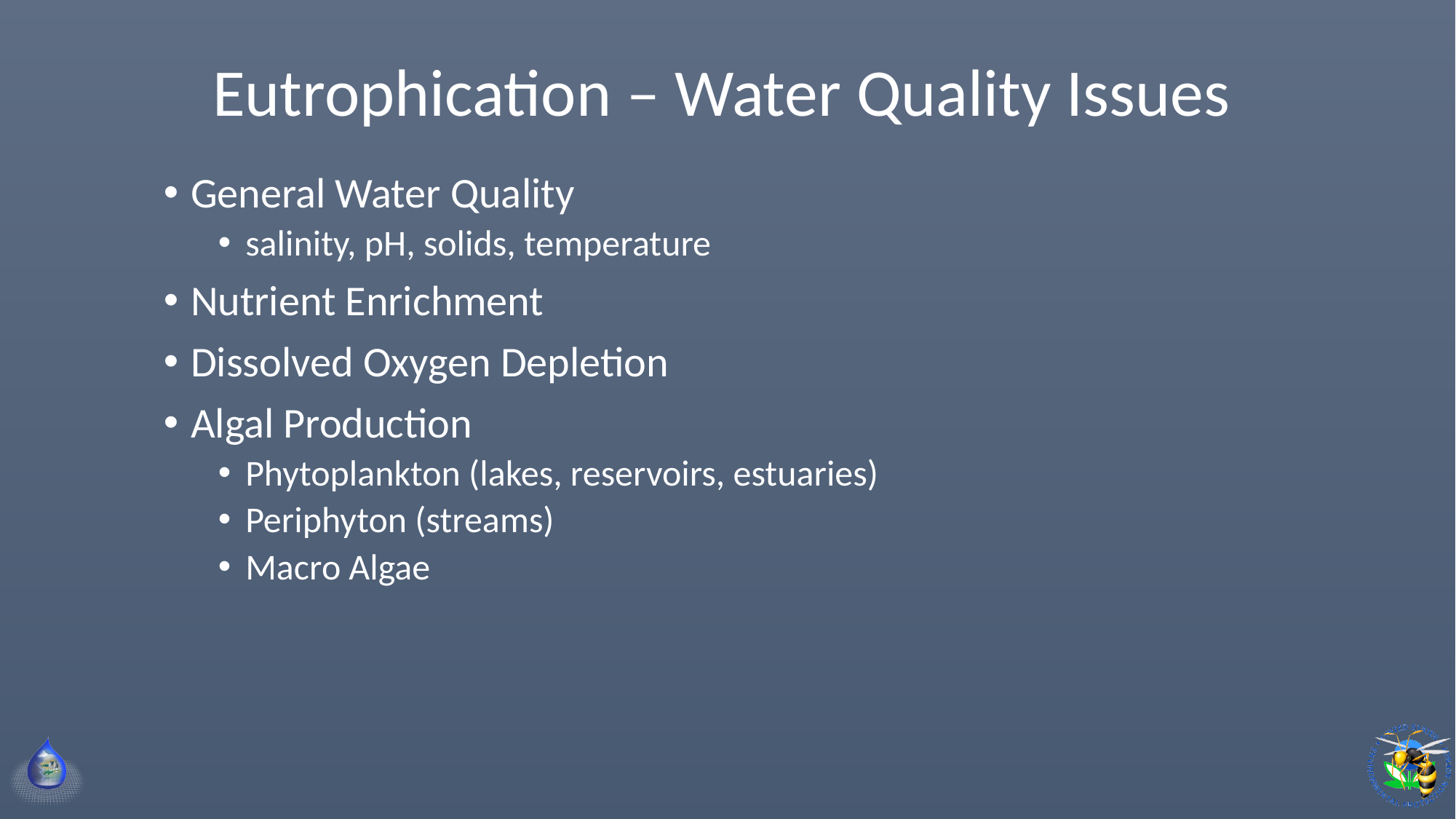

# Eutrophication – Water Quality Issues
General Water Quality
salinity, pH, solids, temperature
Nutrient Enrichment
Dissolved Oxygen Depletion
Algal Production
Phytoplankton (lakes, reservoirs, estuaries)
Periphyton (streams)
Macro Algae